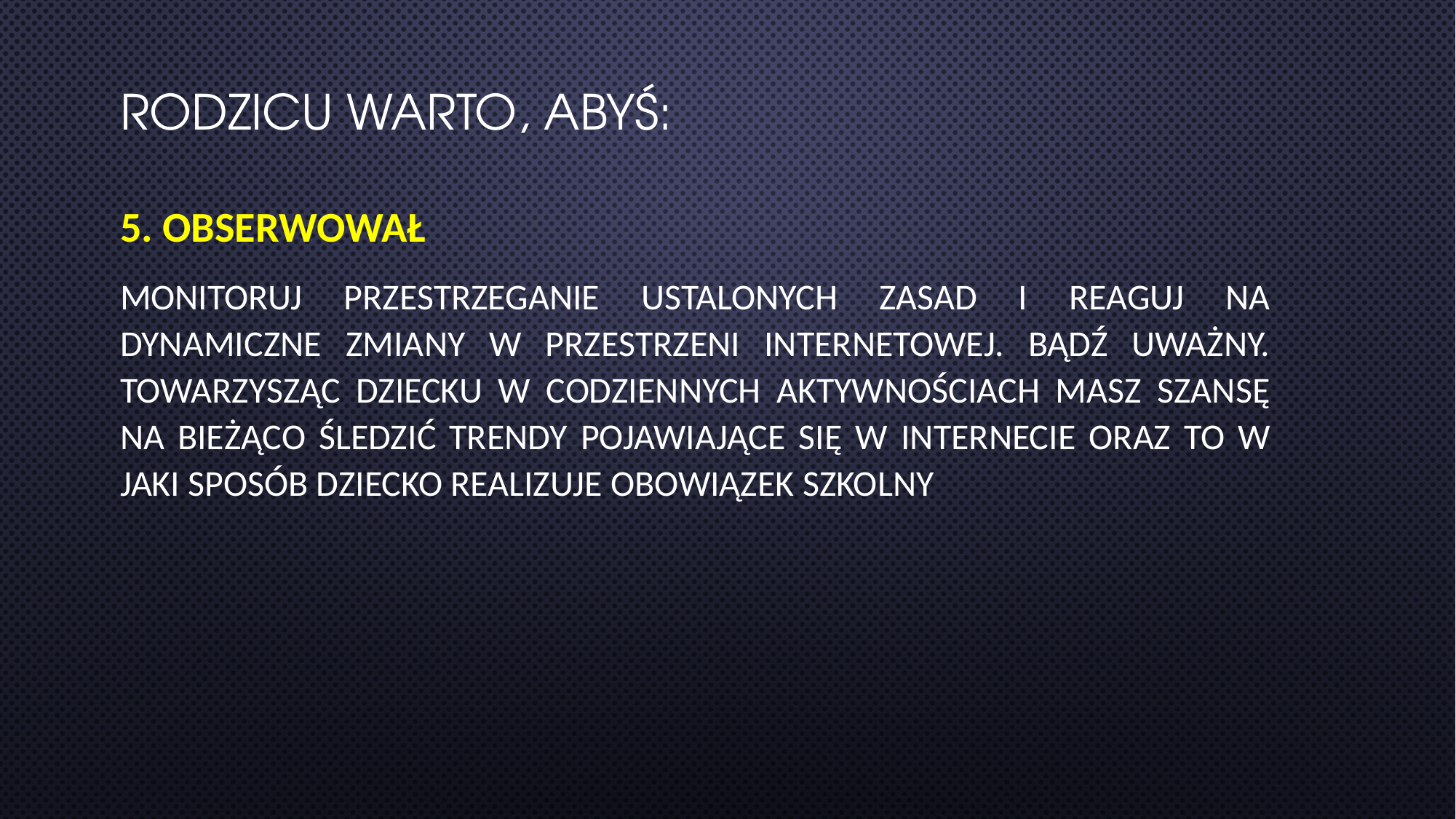

# Rodzicu warto, abyś:
5. Obserwował
monitoruj przestrzeganie ustalonych zasad i reaguj na dynamiczne zmiany w przestrzeni internetowej. Bądź uważny. Towarzysząc dziecku w codziennych aktywnościach masz szansę na bieżąco śledzić trendy pojawiające się w Internecie oraz to w jaki sposób dziecko realizuje obowiązek szkolny